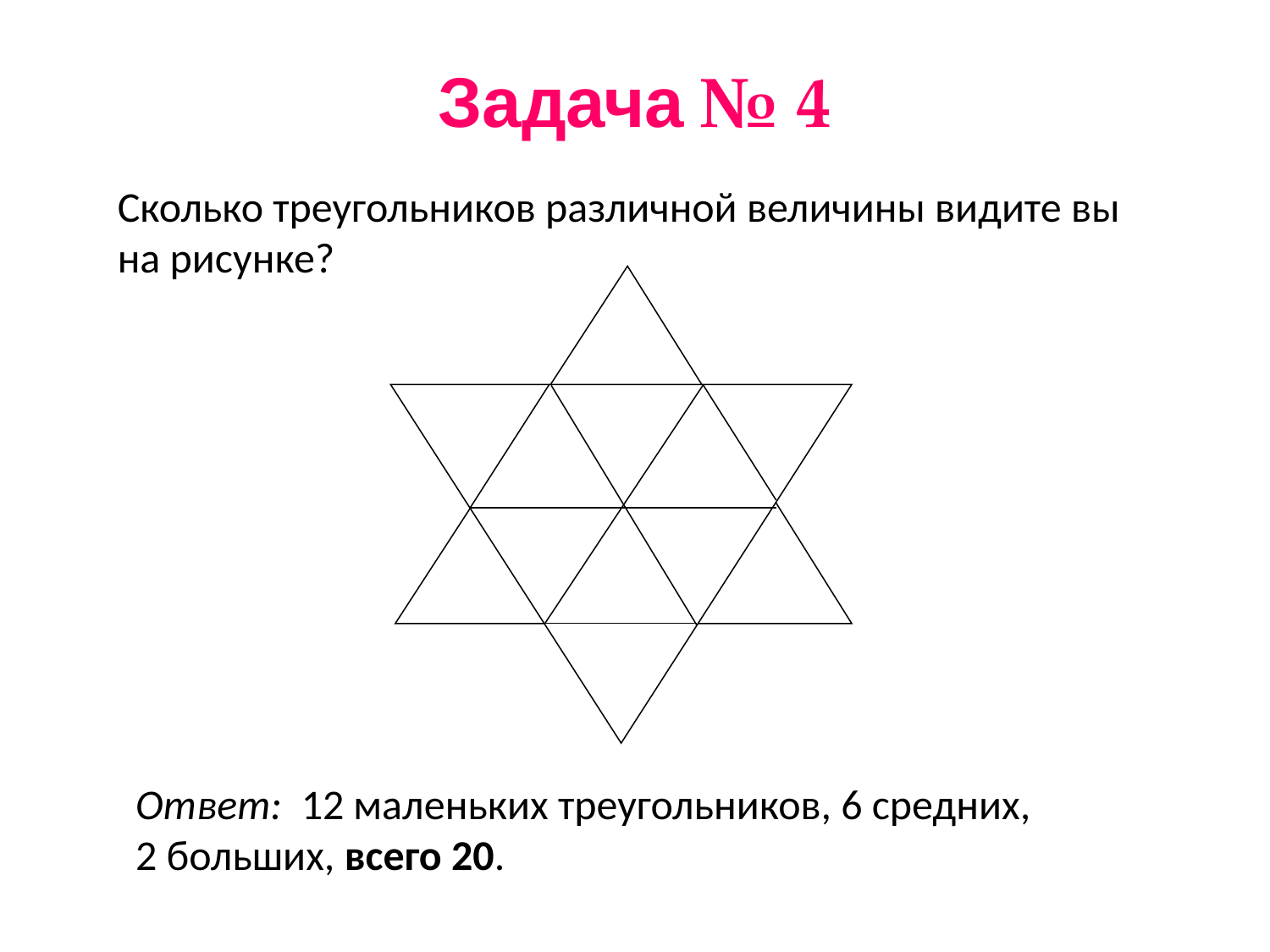

# Задача № 4
Сколько треугольников различной величины видите вы на рисунке?

Ответ:  12 маленьких треугольников, 6 средних,
2 больших, всего 20.